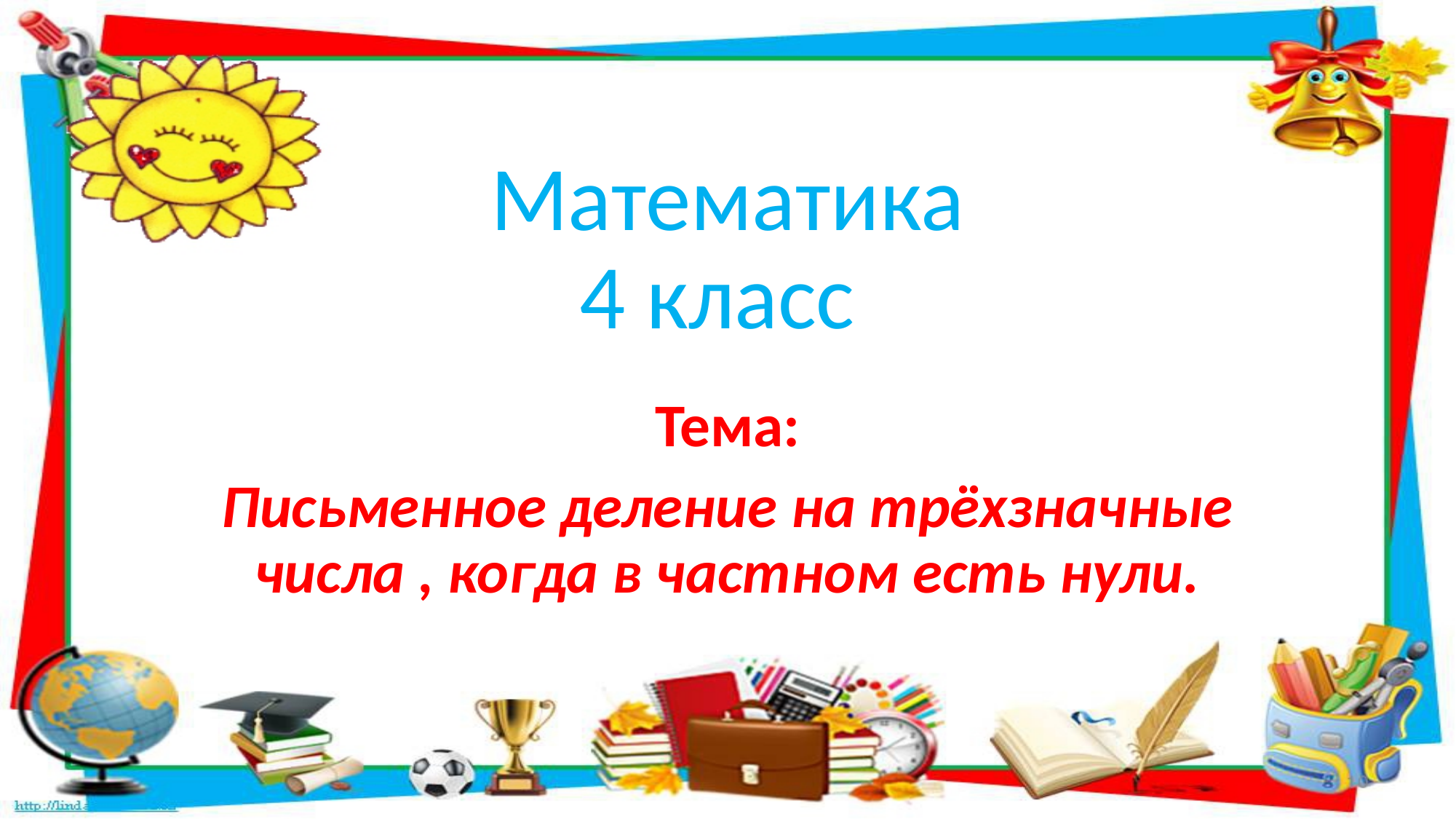

# Математика 4 класс
Тема:
Письменное деление на трёхзначные числа , когда в частном есть нули.